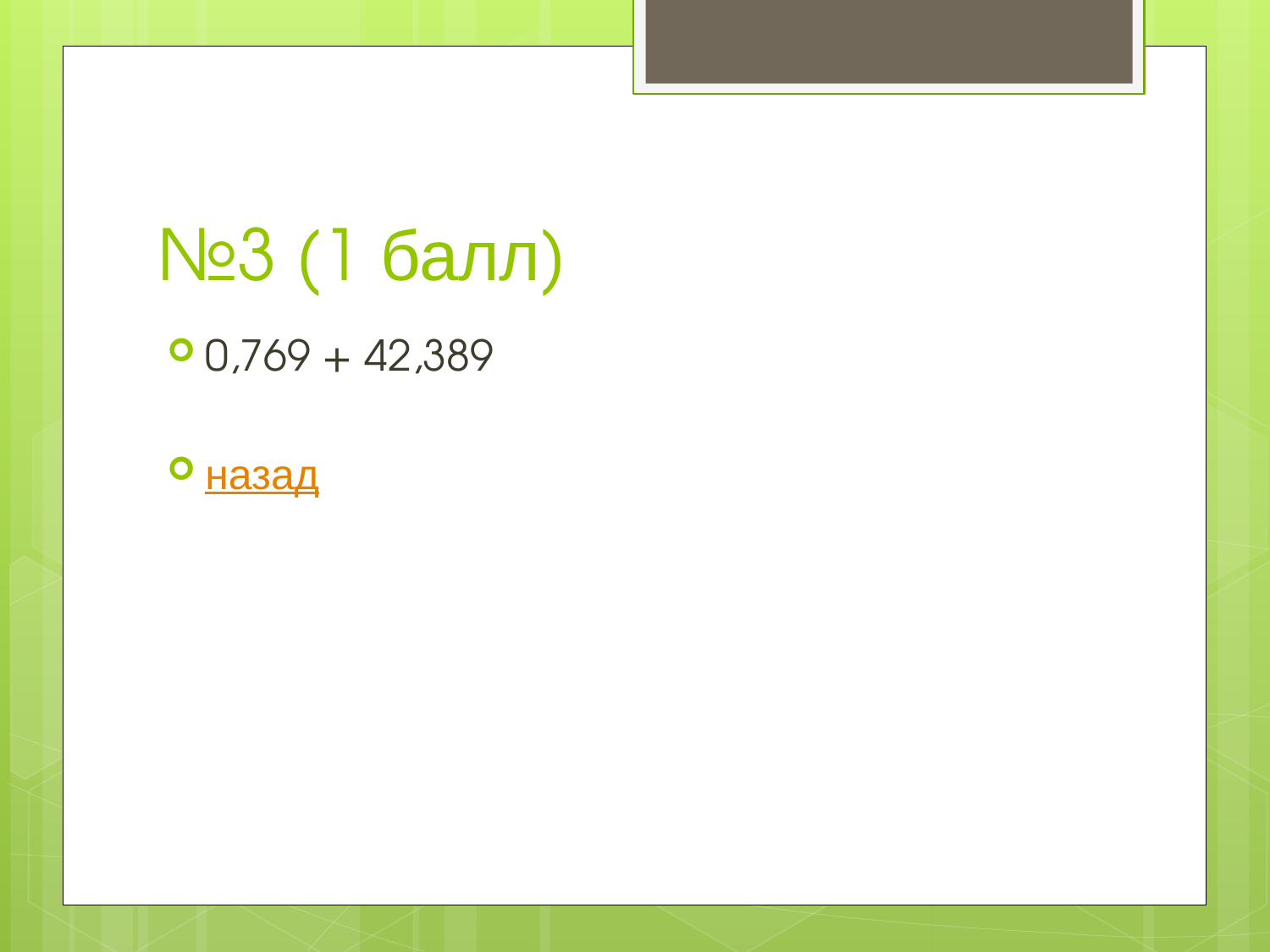

# №3 (1 балл)
0,769 + 42,389

назад